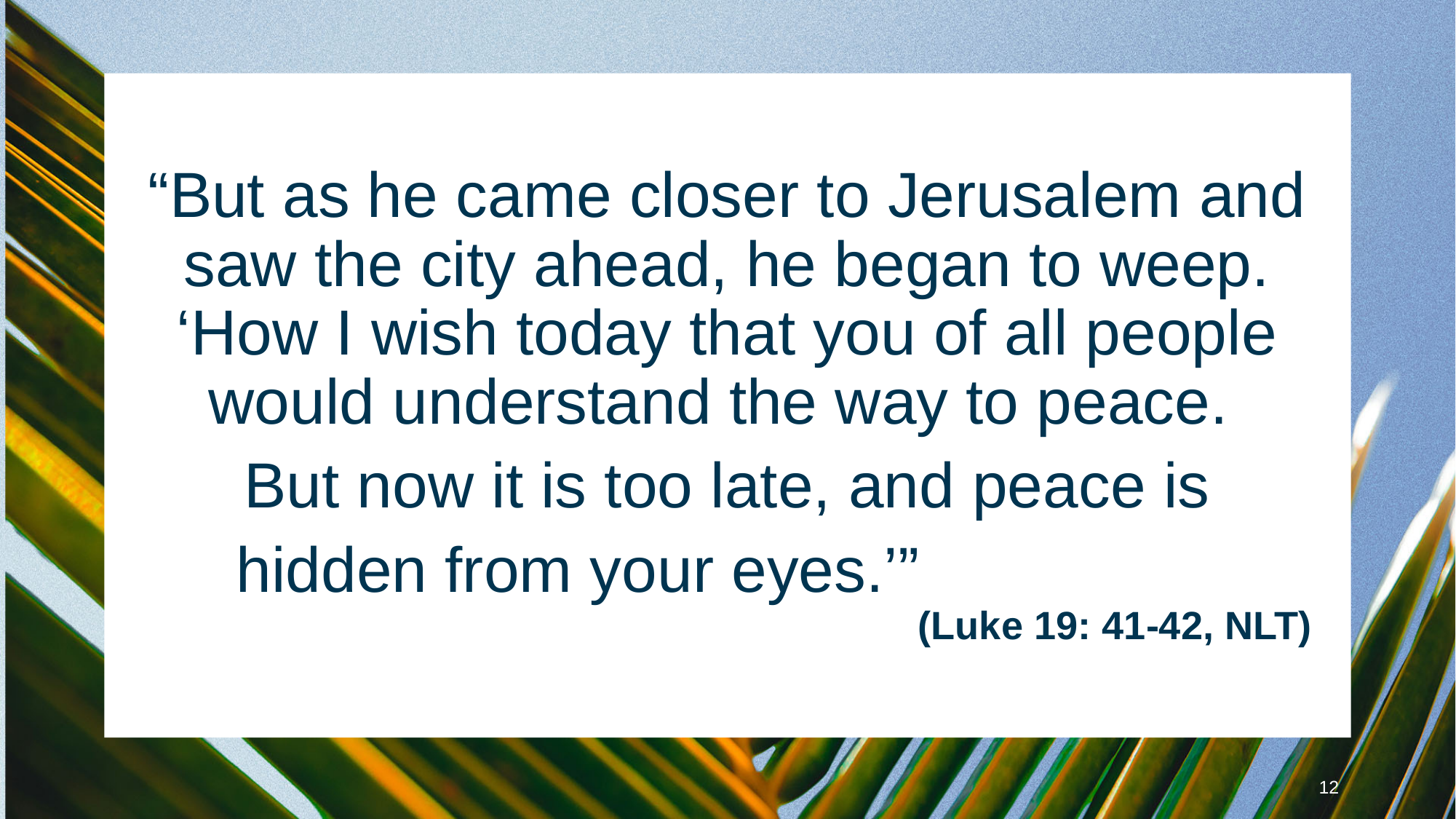

“But as he came closer to Jerusalem and saw the city ahead, he began to weep. ‘How I wish today that you of all people would understand the way to peace.
But now it is too late, and peace is
hidden from your eyes.’”
							 (Luke 19: 41-42, NLT)
12